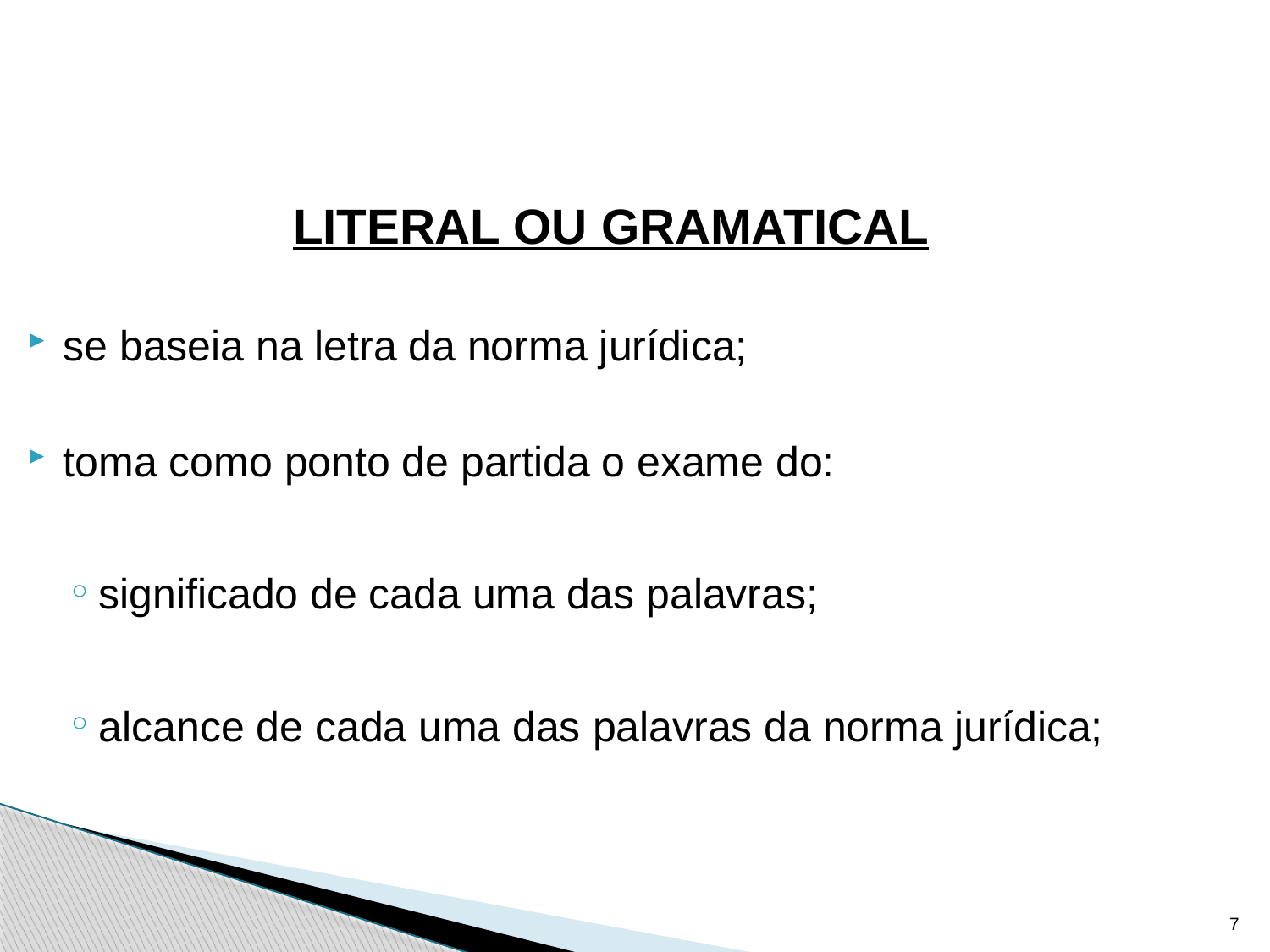

Literal ou gramatical

se baseia na letra da norma jurídica;

toma como ponto de partida o exame do:

significado de cada uma das palavras;

alcance de cada uma das palavras da norma jurídica;

7